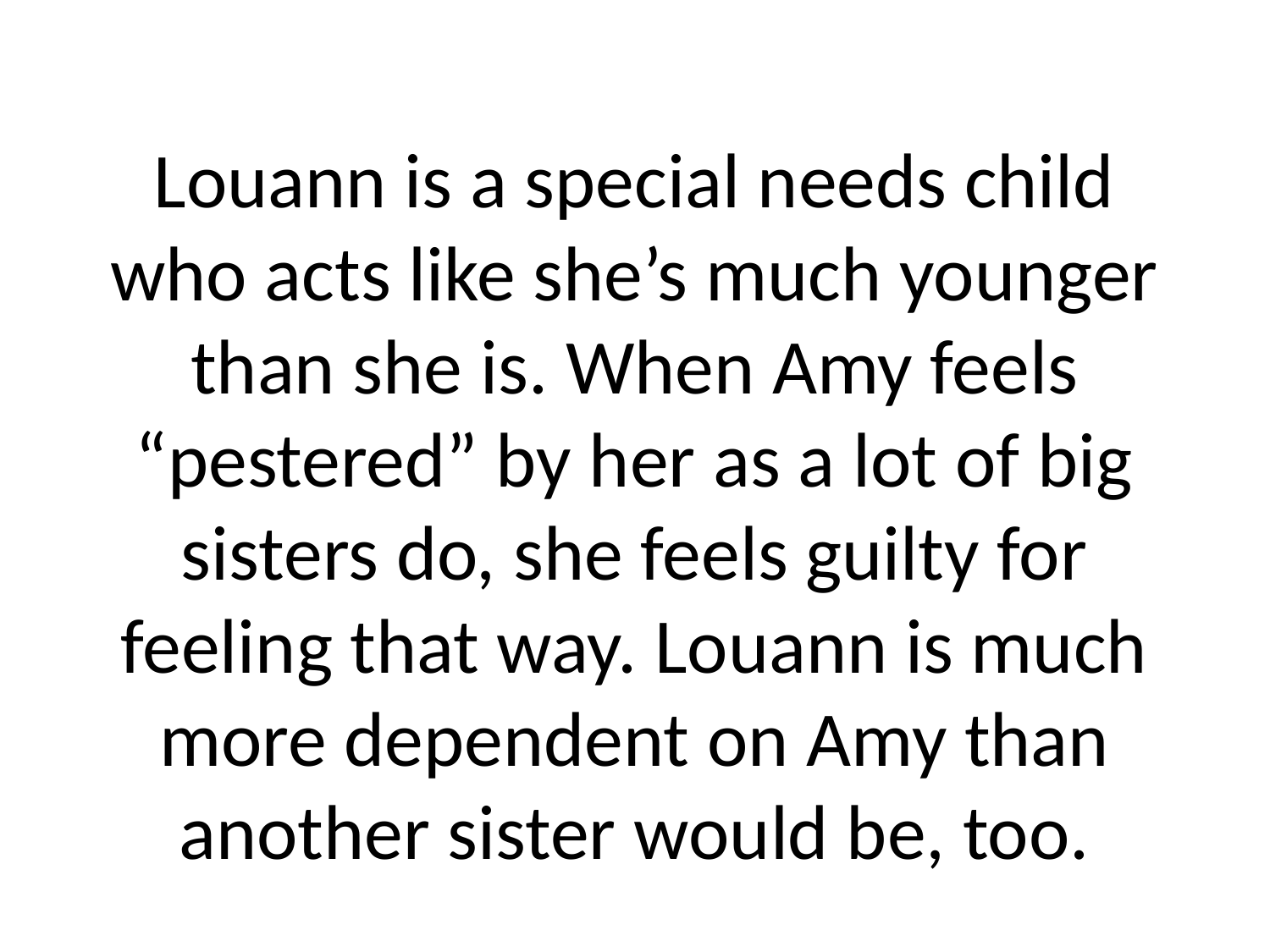

# Louann is a special needs child who acts like she’s much younger than she is. When Amy feels “pestered” by her as a lot of big sisters do, she feels guilty for feeling that way. Louann is much more dependent on Amy than another sister would be, too.